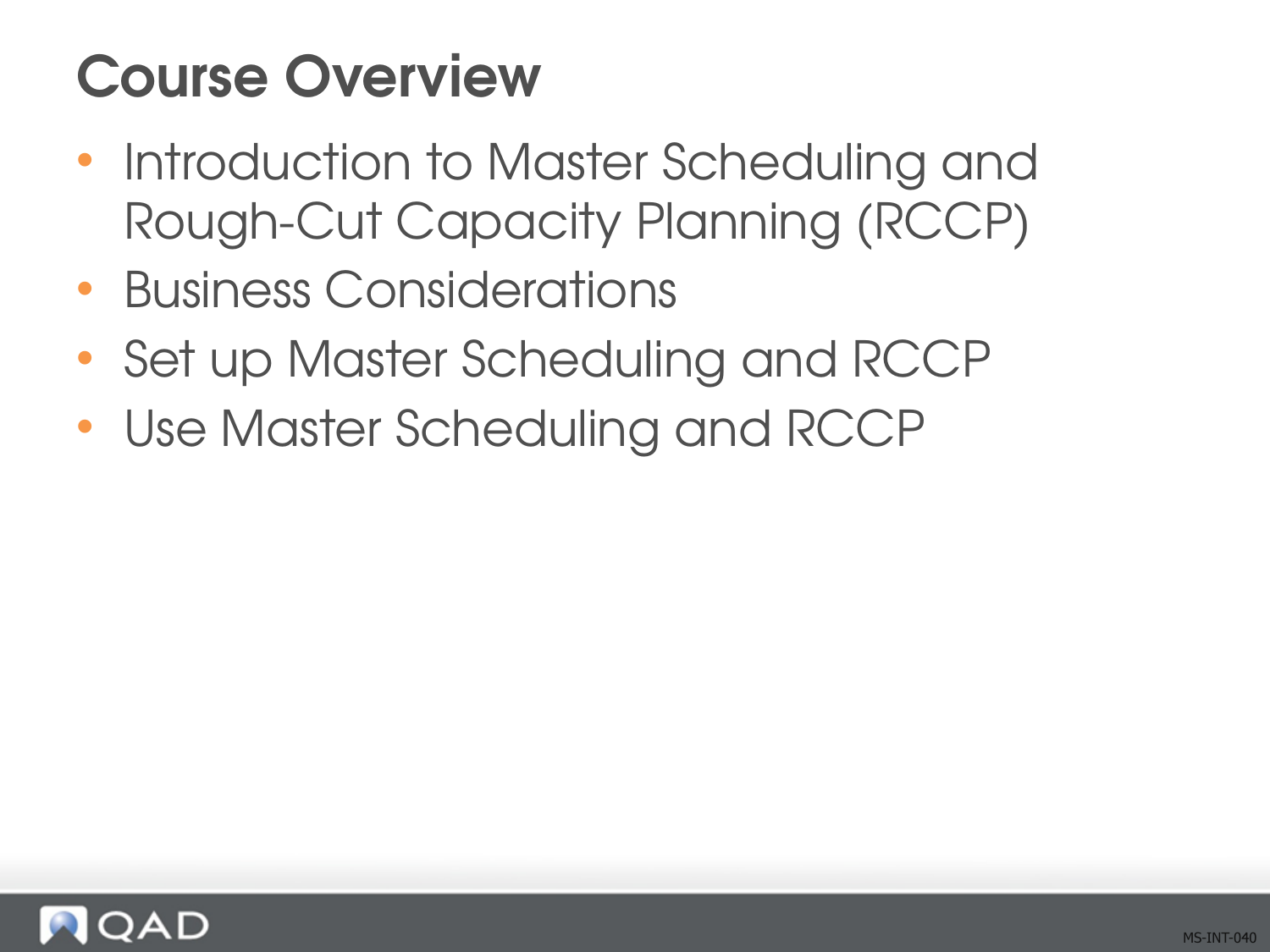

# Course Overview
Introduction to Master Scheduling and Rough-Cut Capacity Planning (RCCP)
Business Considerations
Set up Master Scheduling and RCCP
Use Master Scheduling and RCCP

MS-INT-040